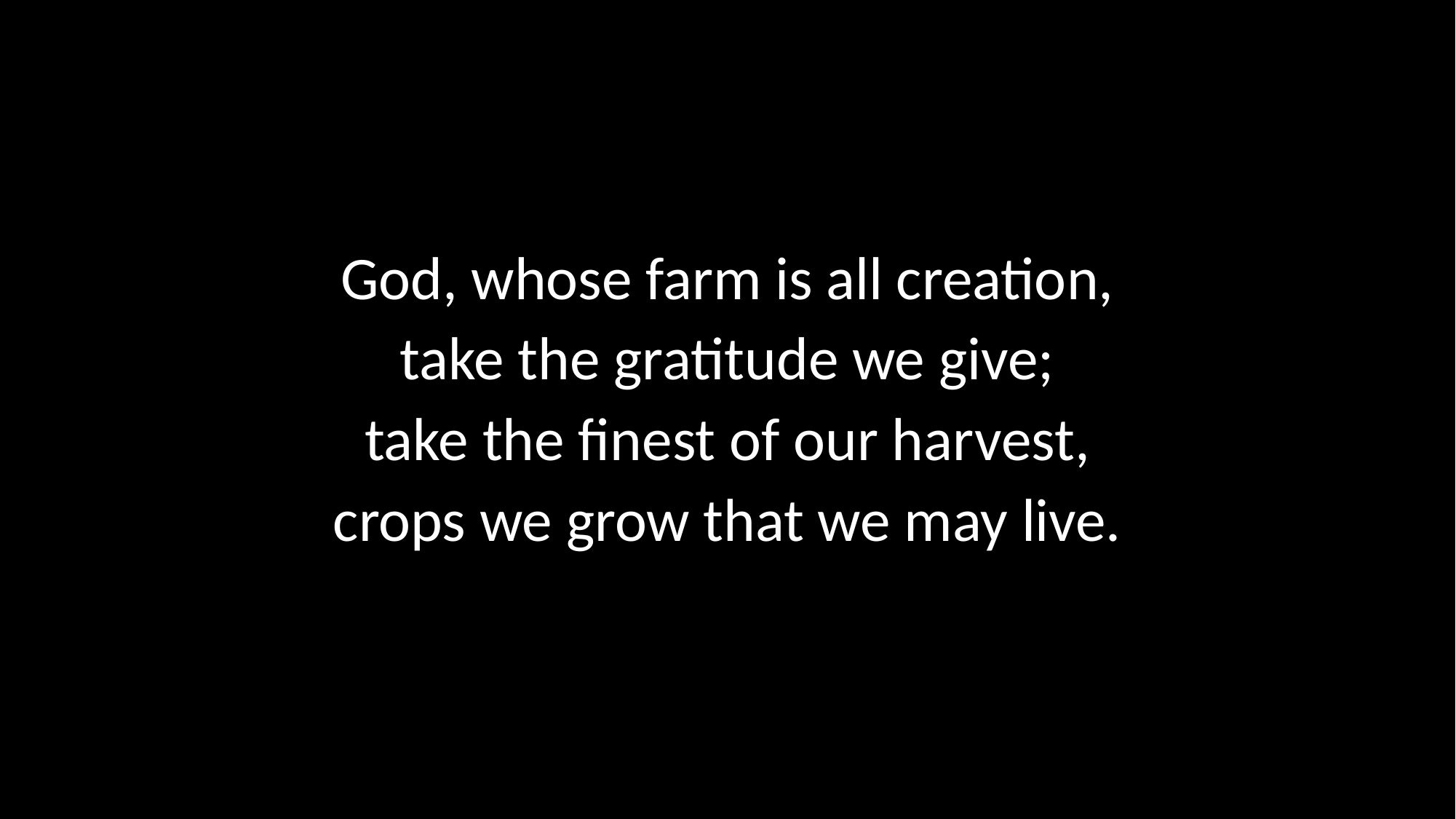

God, whose farm is all creation,
take the gratitude we give;
take the finest of our harvest,
crops we grow that we may live.